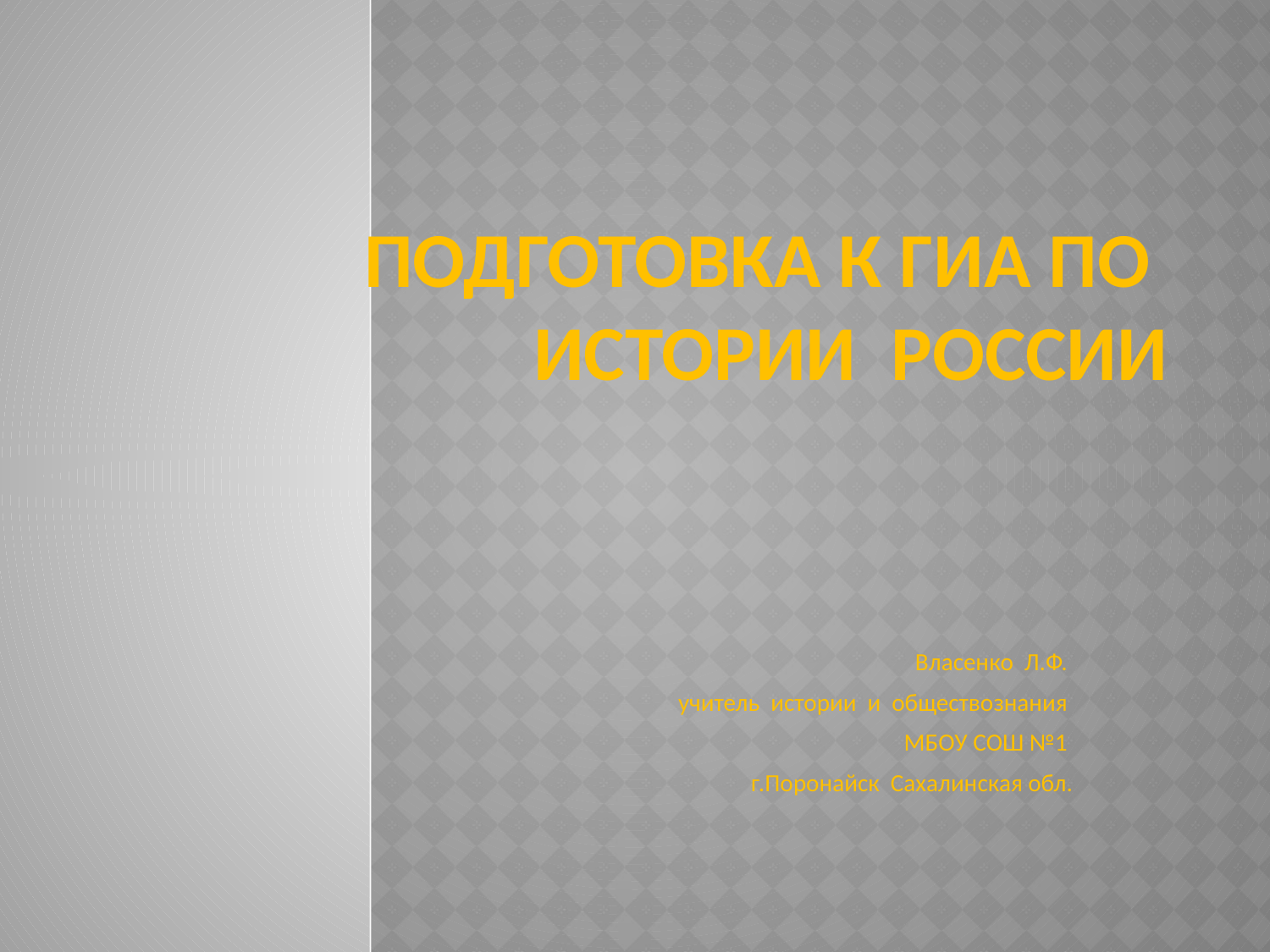

# Подготовка к ГИА по  истории  России
Власенко  Л.Ф.
учитель  истории  и  обществознания
 МБОУ СОШ №1
 г.Поронайск  Сахалинская обл.